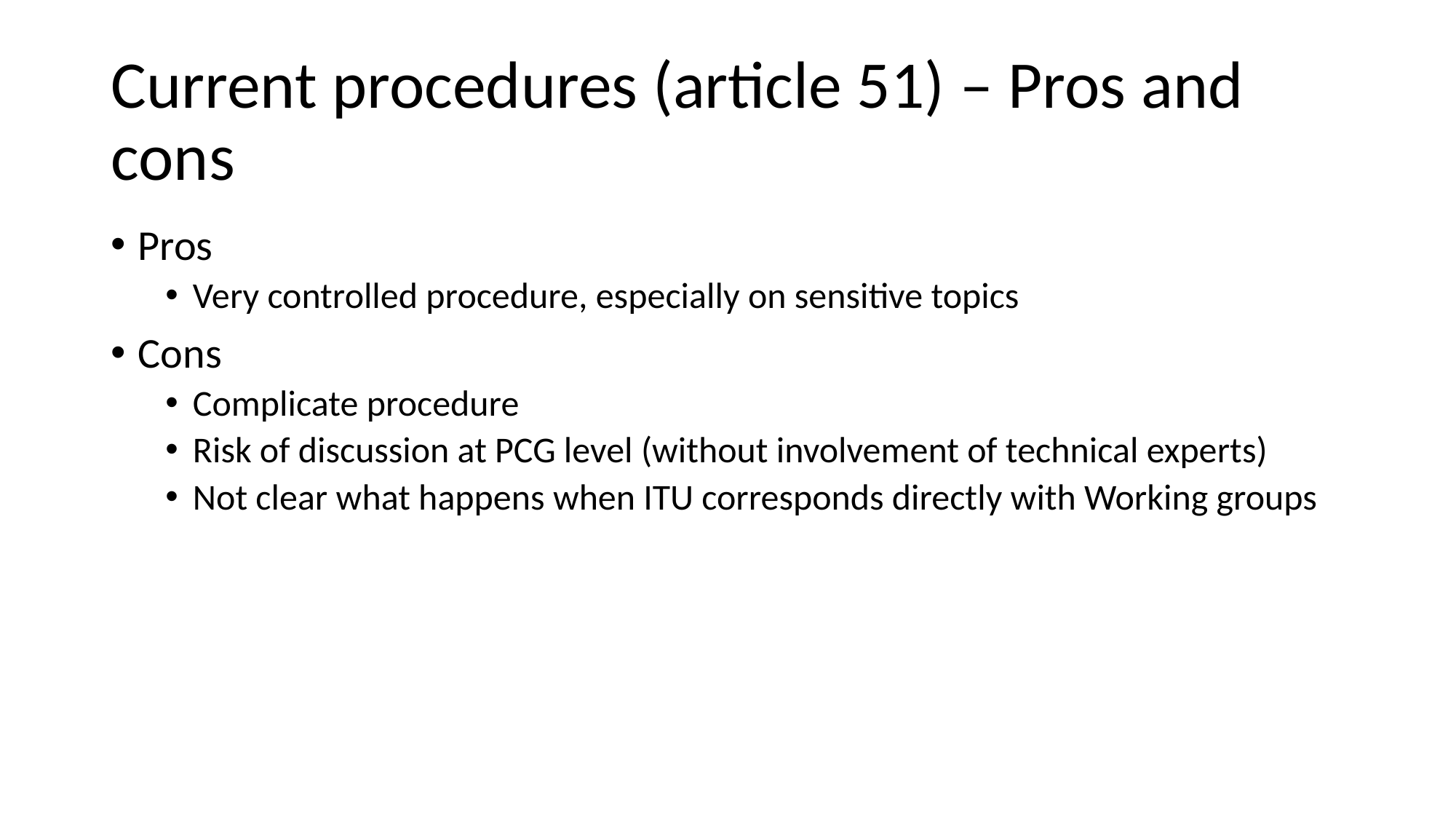

# Current procedures (article 51) – Pros and cons
Pros
Very controlled procedure, especially on sensitive topics
Cons
Complicate procedure
Risk of discussion at PCG level (without involvement of technical experts)
Not clear what happens when ITU corresponds directly with Working groups